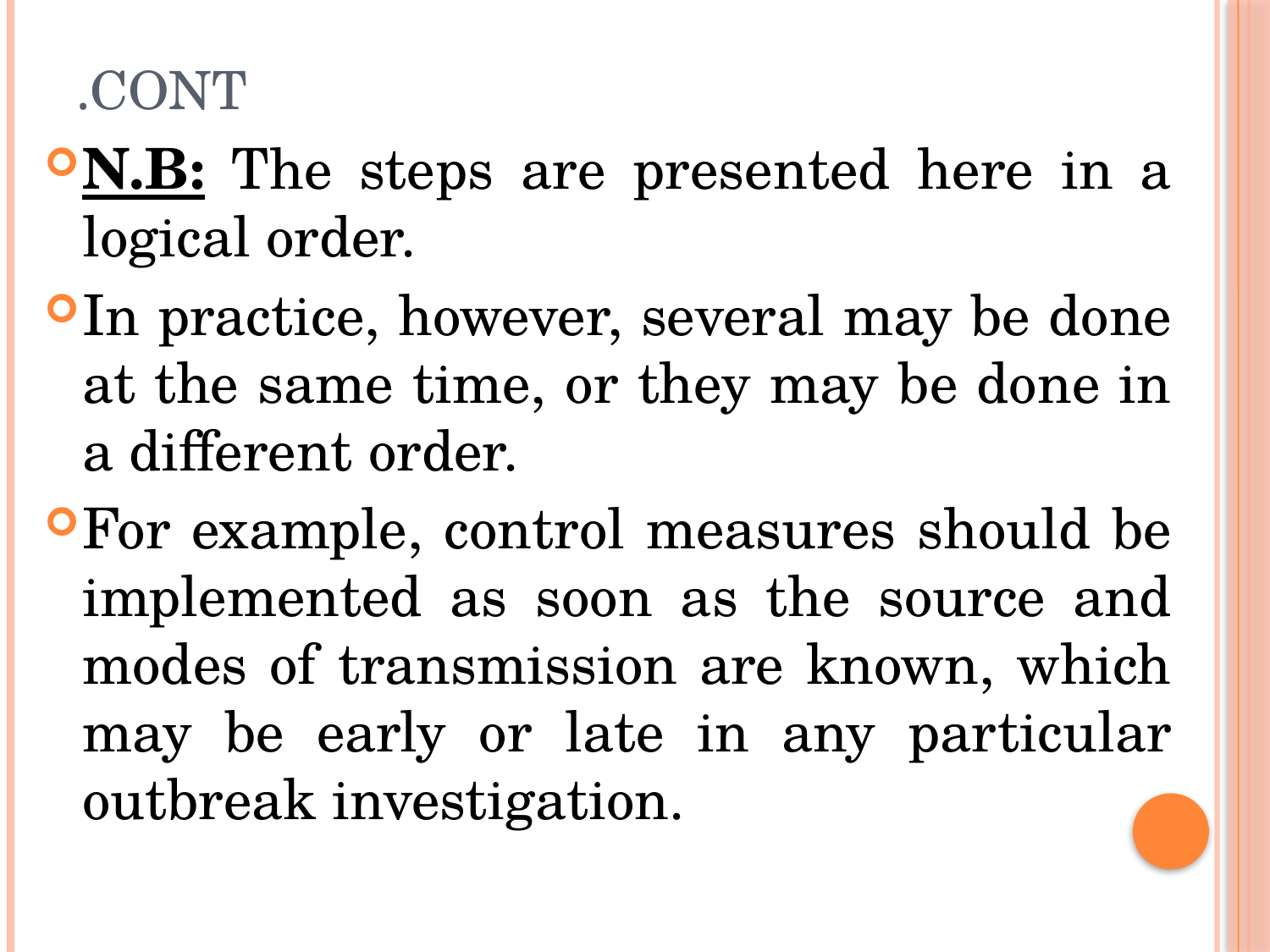

# Cont.
N.B: The steps are presented here in a logical order.
In practice, however, several may be done at the same time, or they may be done in a different order.
For example, control measures should be implemented as soon as the source and modes of transmission are known, which may be early or late in any particular outbreak investigation.